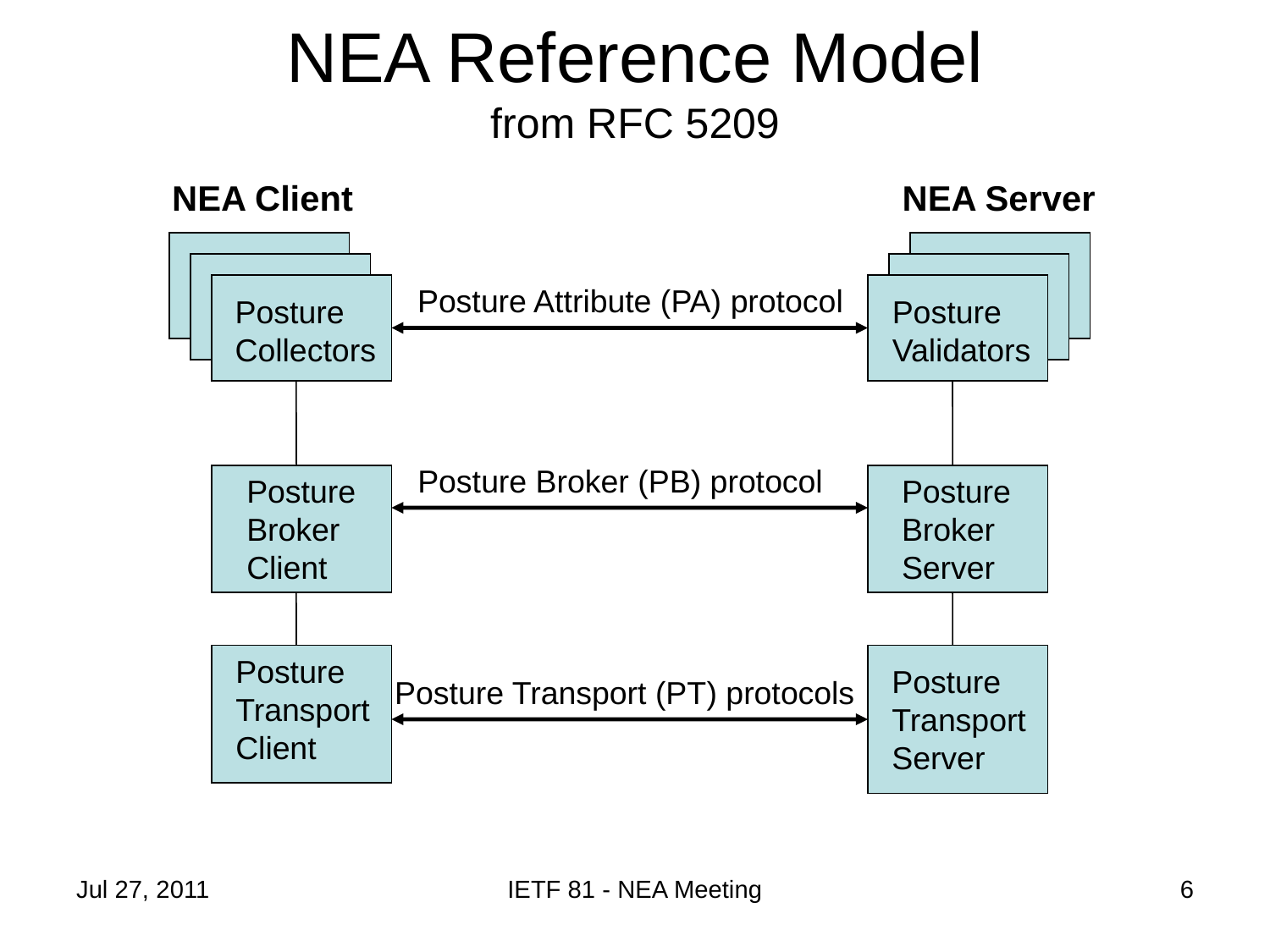

NEA Reference Model
from RFC 5209
NEA Client
NEA Server

Posture Attribute (PA) protocol

Posture
Collectors
Posture
Validators

Posture Broker (PB) protocol

Posture
Broker
Client

Posture
Broker
Server

Posture
Transport
Client

Posture
Transport
Server
Posture Transport (PT) protocols

Jul 27, 2011
IETF 81 - NEA Meeting
6